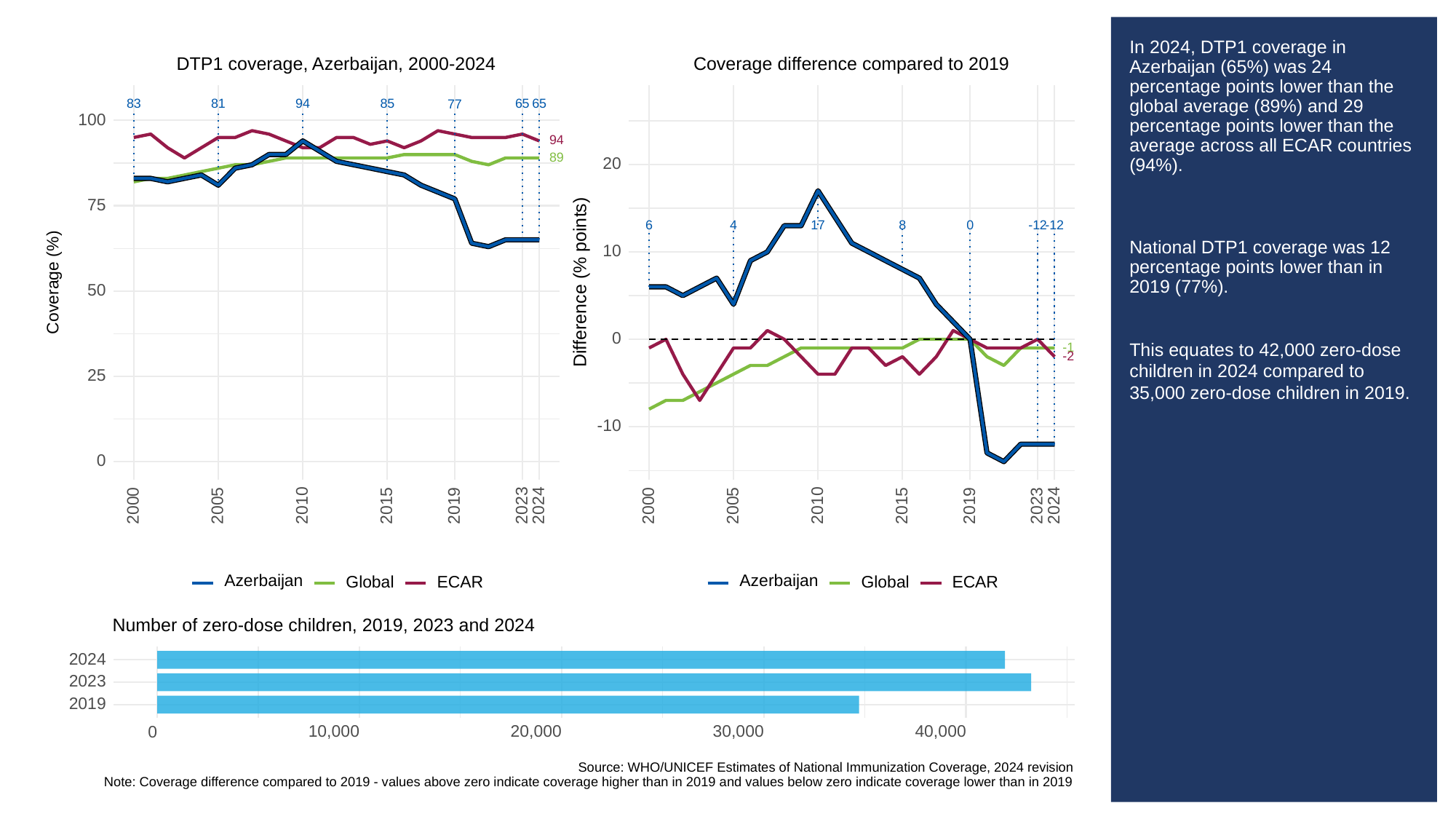

# In 2024, DTP1 coverage in Azerbaijan (65%) was 24 percentage points lower than the global average (89%) and 29 percentage points lower than the average across all ECAR countries (94%).

National DTP1 coverage was 12 percentage points lower than in 2019 (77%).

This equates to 42,000 zero-dose children in 2024 compared to 35,000 zero-dose children in 2019.

Coverage difference compared to 2019
DTP1 coverage, Azerbaijan, 2000-2024

83
81
94
85
65
65
77

100

94

89

20

75

6
8
0
17
-12
-12
4

10

Difference (% points)
Coverage (%)
50

0

-1
-2
25

-10

0

2023
2023
2000
2005
2010
2015
2019
2024
2000
2005
2010
2015
2019
2024
Azerbaijan
Azerbaijan
Global
ECAR
Global
ECAR

Number of zero-dose children, 2019, 2023 and 2024

2024

2023

2019

10,000
20,000
30,000
40,000
0
Source: WHO/UNICEF Estimates of National Immunization Coverage, 2024 revision
Note: Coverage difference compared to 2019 - values above zero indicate coverage higher than in 2019 and values below zero indicate coverage lower than in 2019